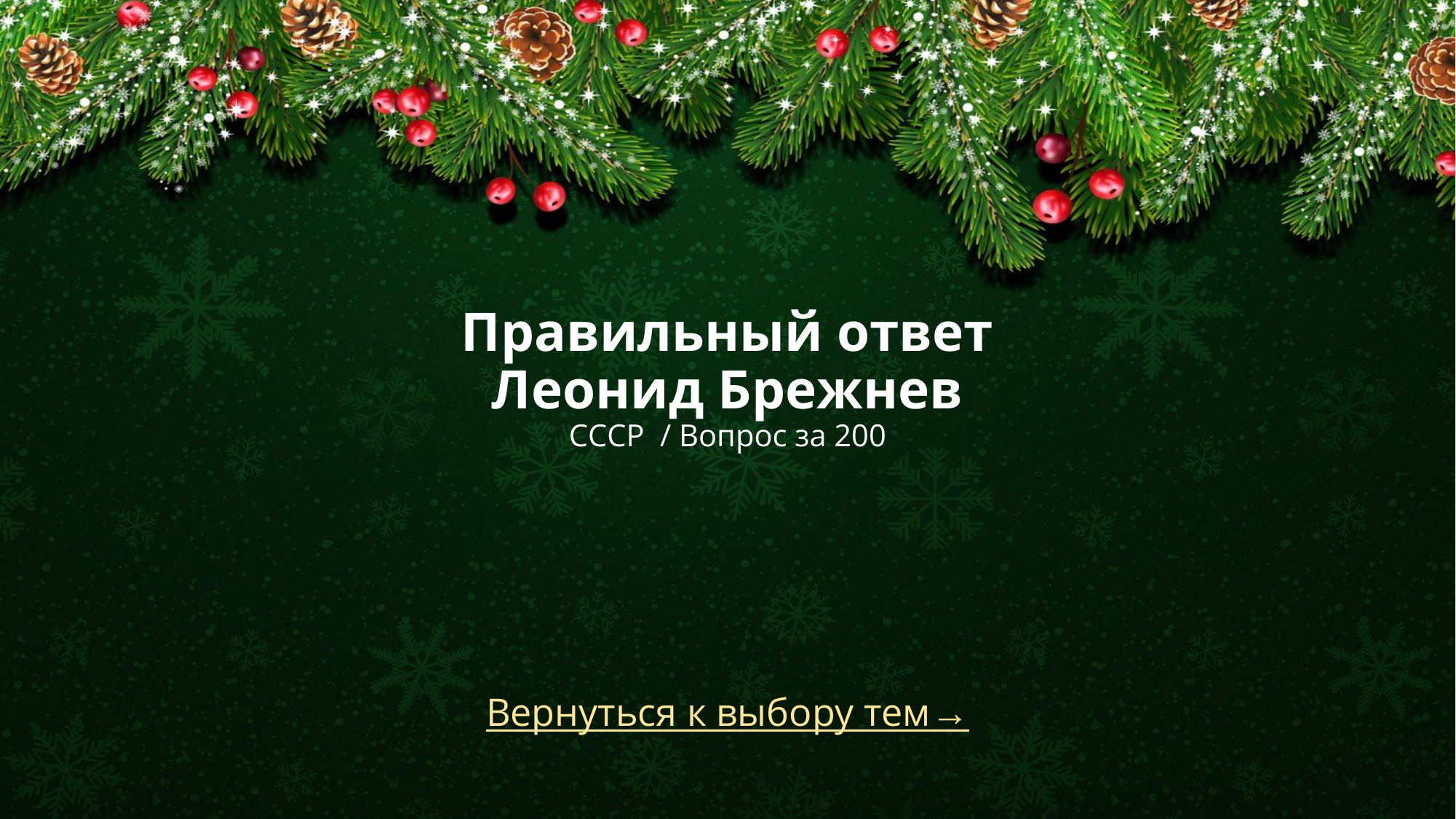

# Правильный ответ Леонид Брежнев СССР  / Вопрос за 200
Вернуться к выбору тем→